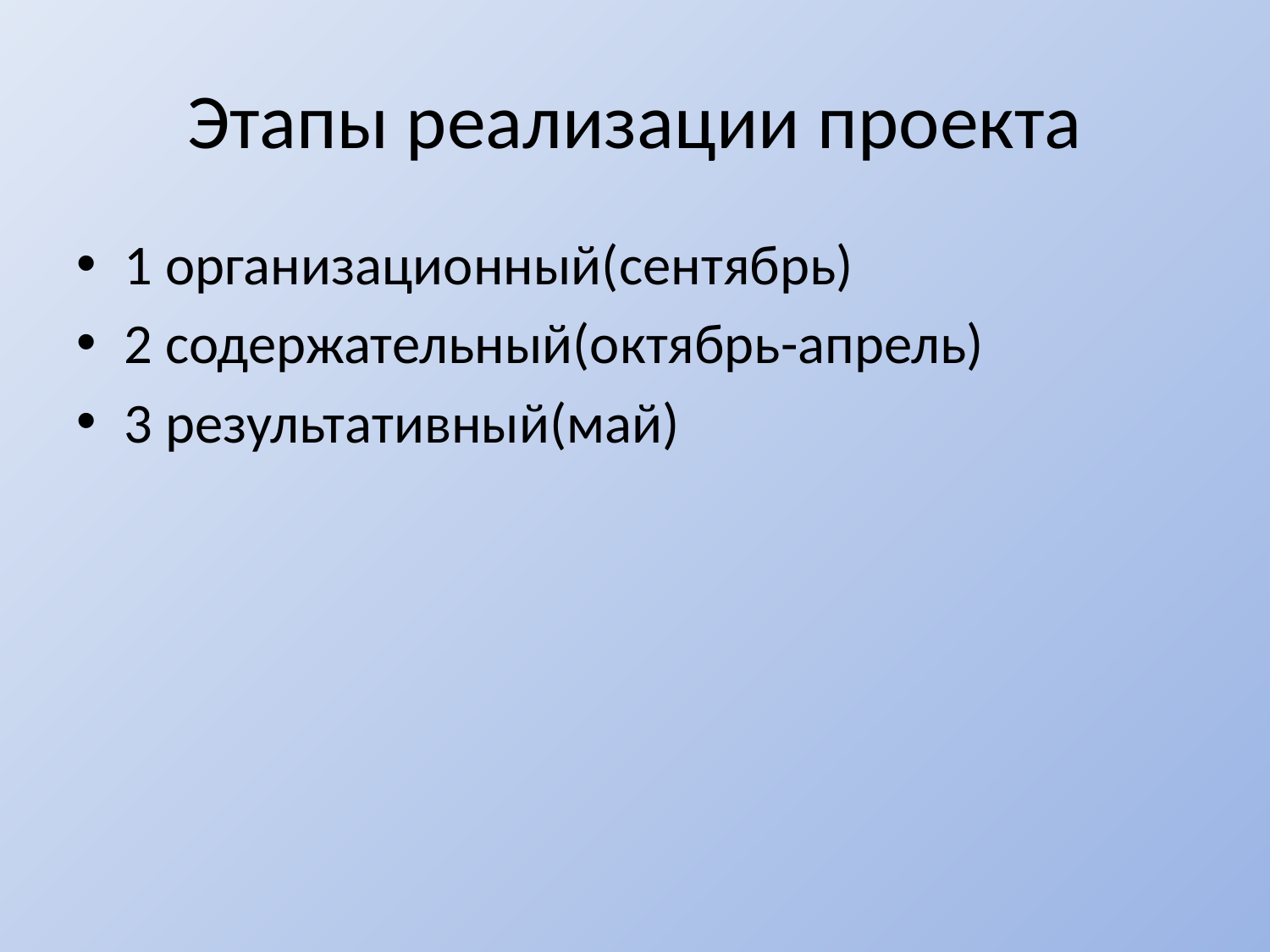

# Этапы реализации проекта
1 организационный(сентябрь)
2 содержательный(октябрь-апрель)
3 результативный(май)